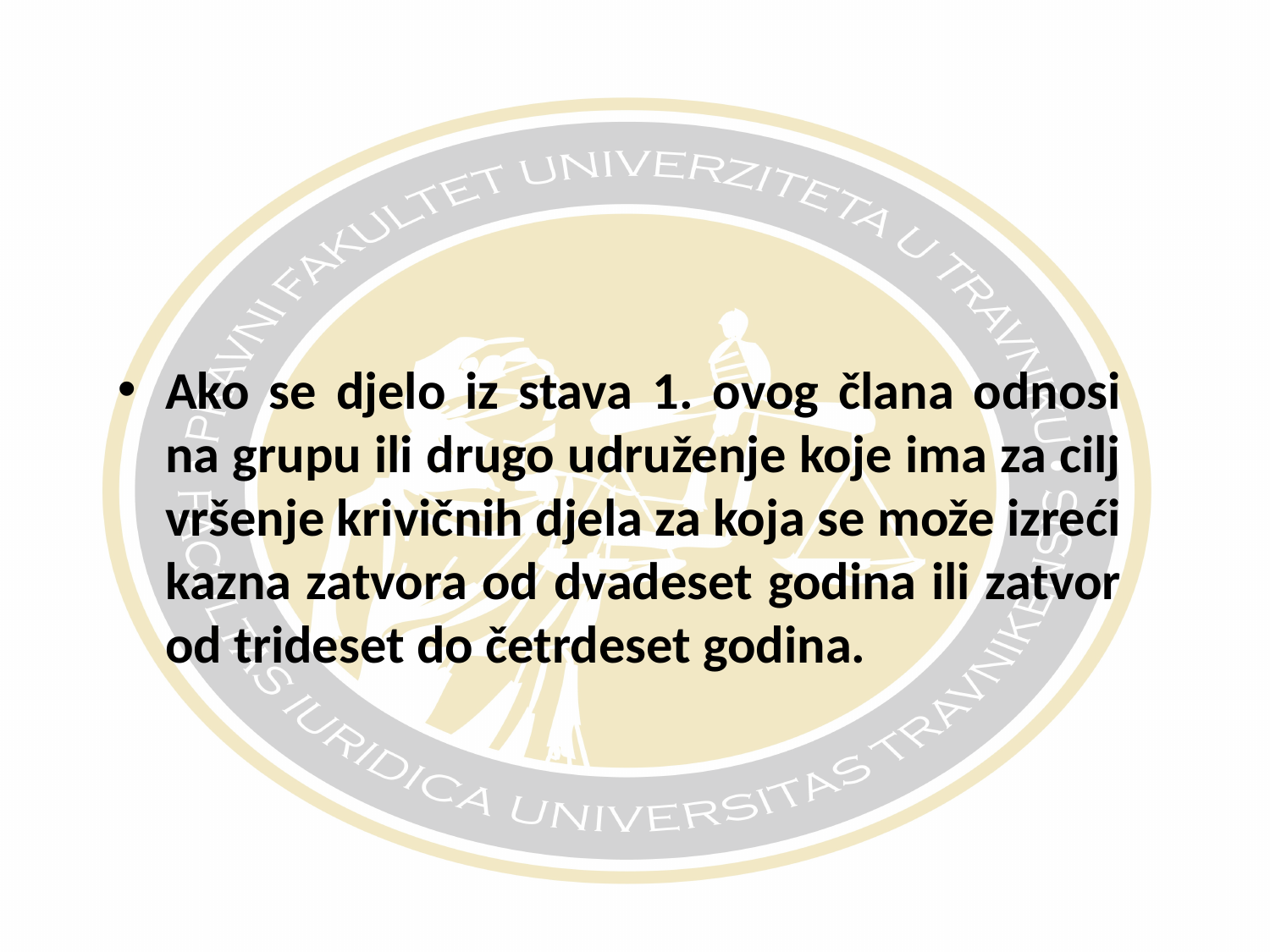

#

Ako se djelo iz stava 1. ovog člana odnosi na grupu ili drugo udruženje koje ima za cilj vršenje krivičnih djela za koja se može izreći kazna zatvora od dvadeset godina ili zatvor od trideset do četrdeset godina.